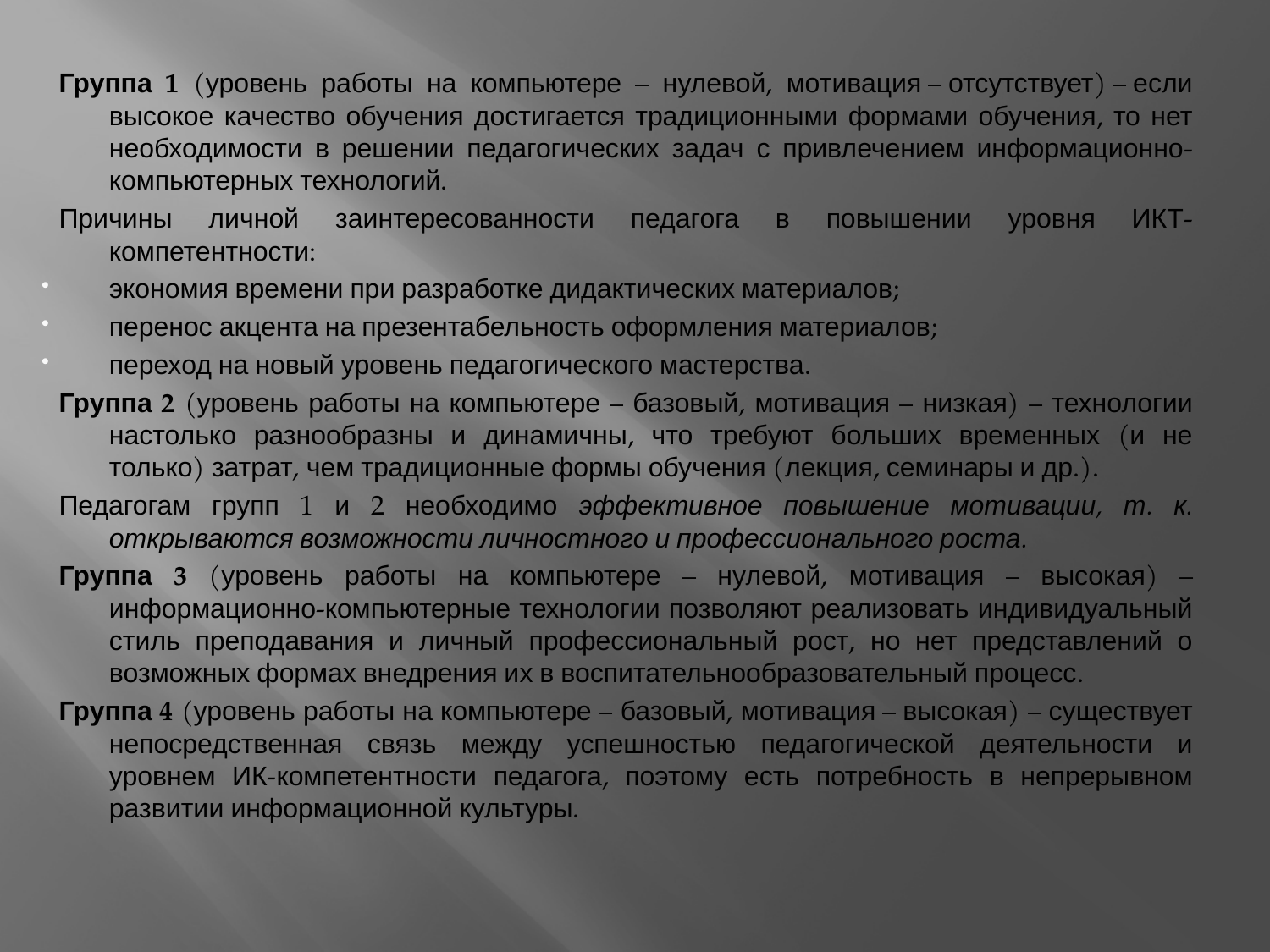

Группа 1 (уровень работы на компьютере – нулевой, мотивация – отсутствует) – если высокое качество обучения достигается традиционными формами обучения, то нет необходимости в решении педагогических задач с привлечением информационно-компьютерных технологий.
Причины личной заинтересованности педагога в повышении уровня ИКТ-компетентности:
экономия времени при разработке дидактических материалов;
перенос акцента на презентабельность оформления материалов;
переход на новый уровень педагогического мас­терства.
Группа 2 (уровень работы на компьютере – базовый, мотивация – низкая) – технологии настолько разнообразны и динамичны, что требуют больших временных (и не только) затрат, чем традиционные формы обучения (лекция, семинары и др.).
Педагогам групп 1 и 2 необходимо эффективное повышение мотивации, т. к. открываются возможности личностного и профессионального роста.
Группа 3 (уровень работы на компьютере – нулевой, мотивация – высокая) – информационно-компьютерные технологии позволяют реализовать индивидуальный стиль преподавания и личный профессиональный рост, но нет представлений о возможных формах внедрения их в воспитательно­образовательный процесс.
Группа 4 (уровень работы на компьютере – базовый, мотивация – высокая) – существует непосредственная связь между успешностью педагогической деятельности и уровнем ИК-компетентности педагога, поэтому есть потребность в непрерывном развитии информационной культуры.